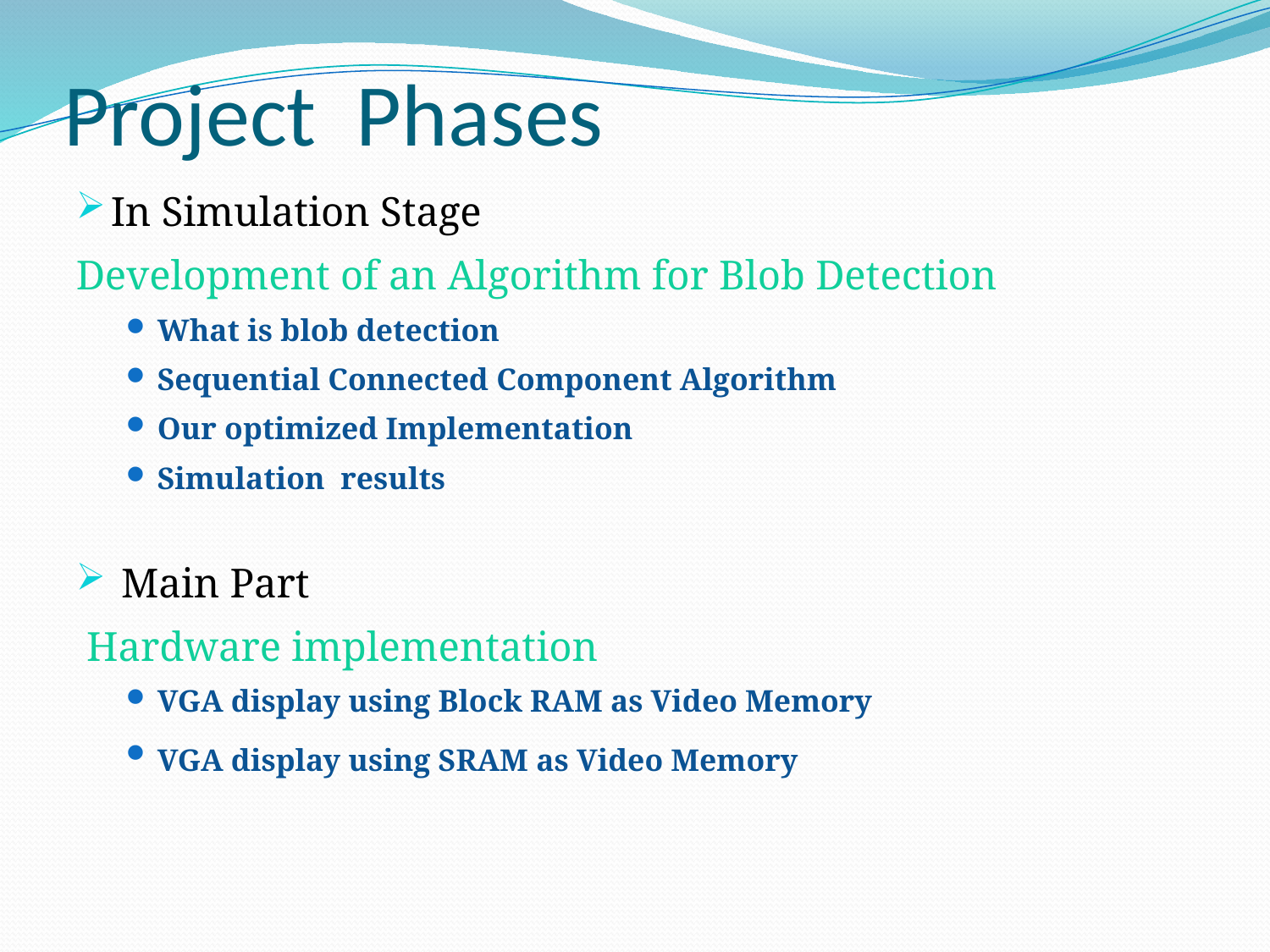

# Project  Phases
In Simulation Stage
Development of an Algorithm for Blob Detection
What is blob detection
Sequential Connected Component Algorithm
Our optimized Implementation
Simulation  results

 Main Part
 Hardware implementation
VGA display using Block RAM as Video Memory
VGA display using SRAM as Video Memory